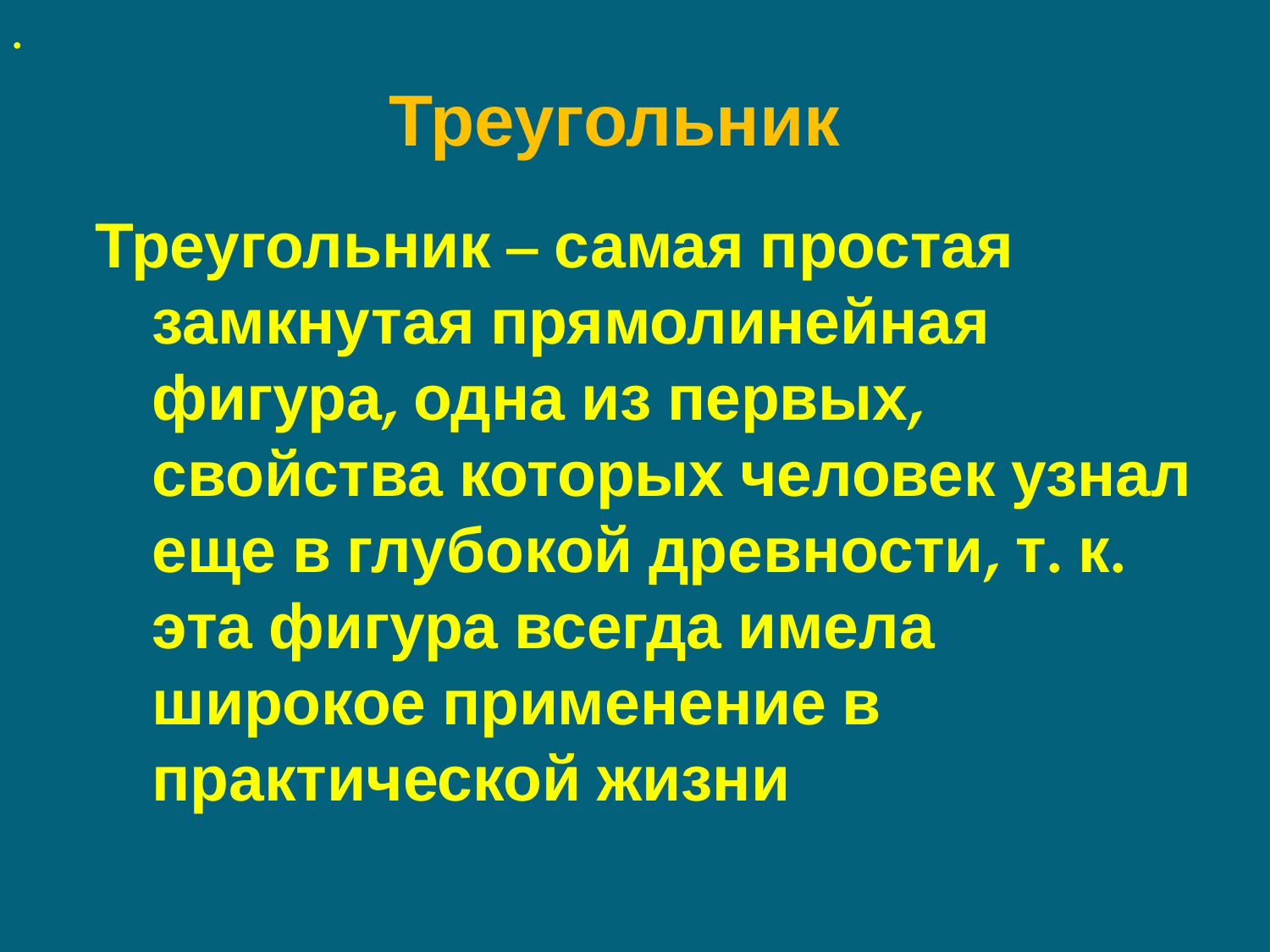

.
# Треугольник
Треугольник – самая простая замкнутая прямолинейная фигура, одна из первых, свойства которых человек узнал еще в глубокой древности, т. к. эта фигура всегда имела широкое применение в практической жизни